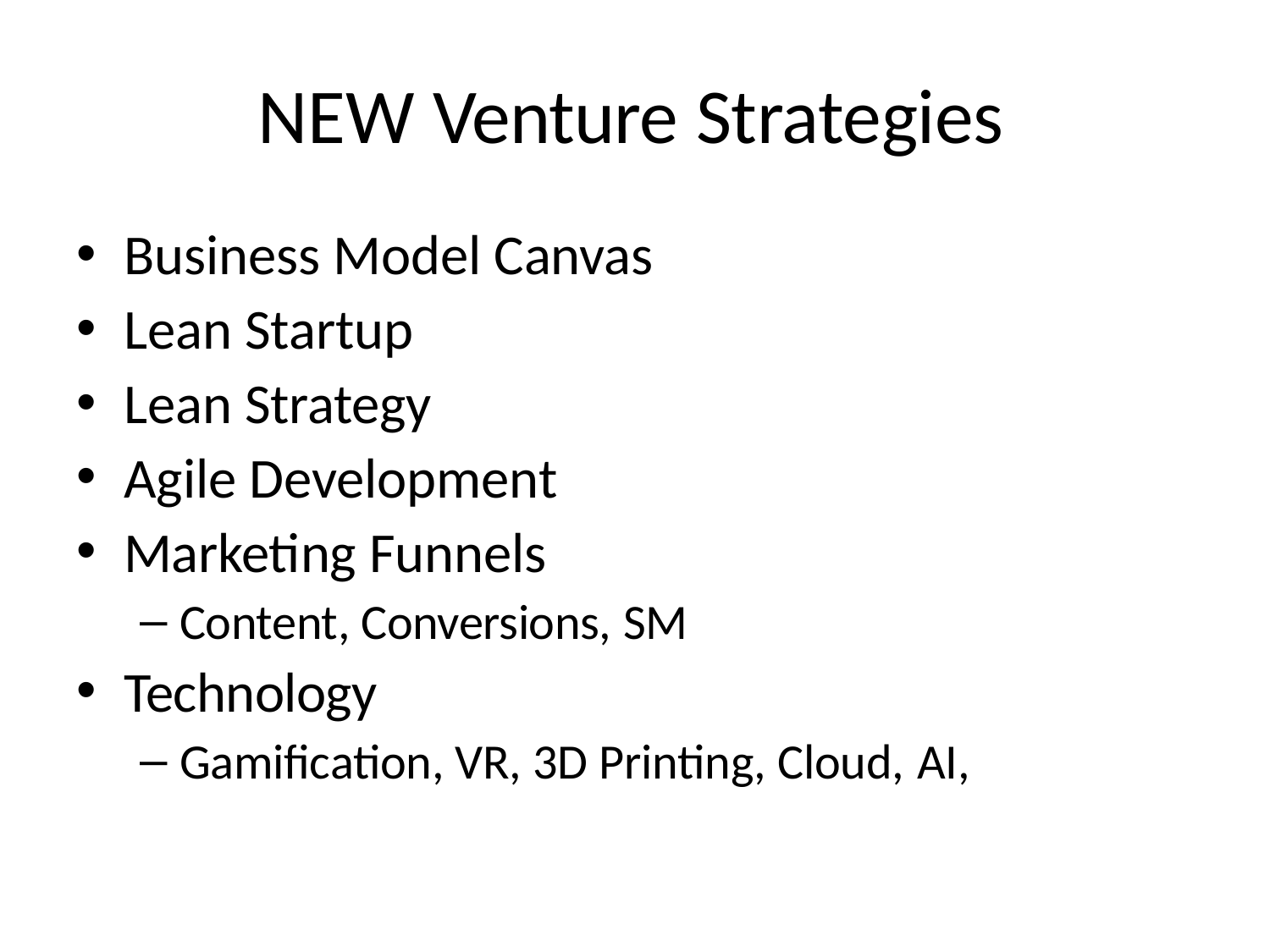

# NEW Venture Strategies
Business Model Canvas
Lean Startup
Lean Strategy
Agile Development
Marketing Funnels
Content, Conversions, SM
Technology
Gamification, VR, 3D Printing, Cloud, AI,